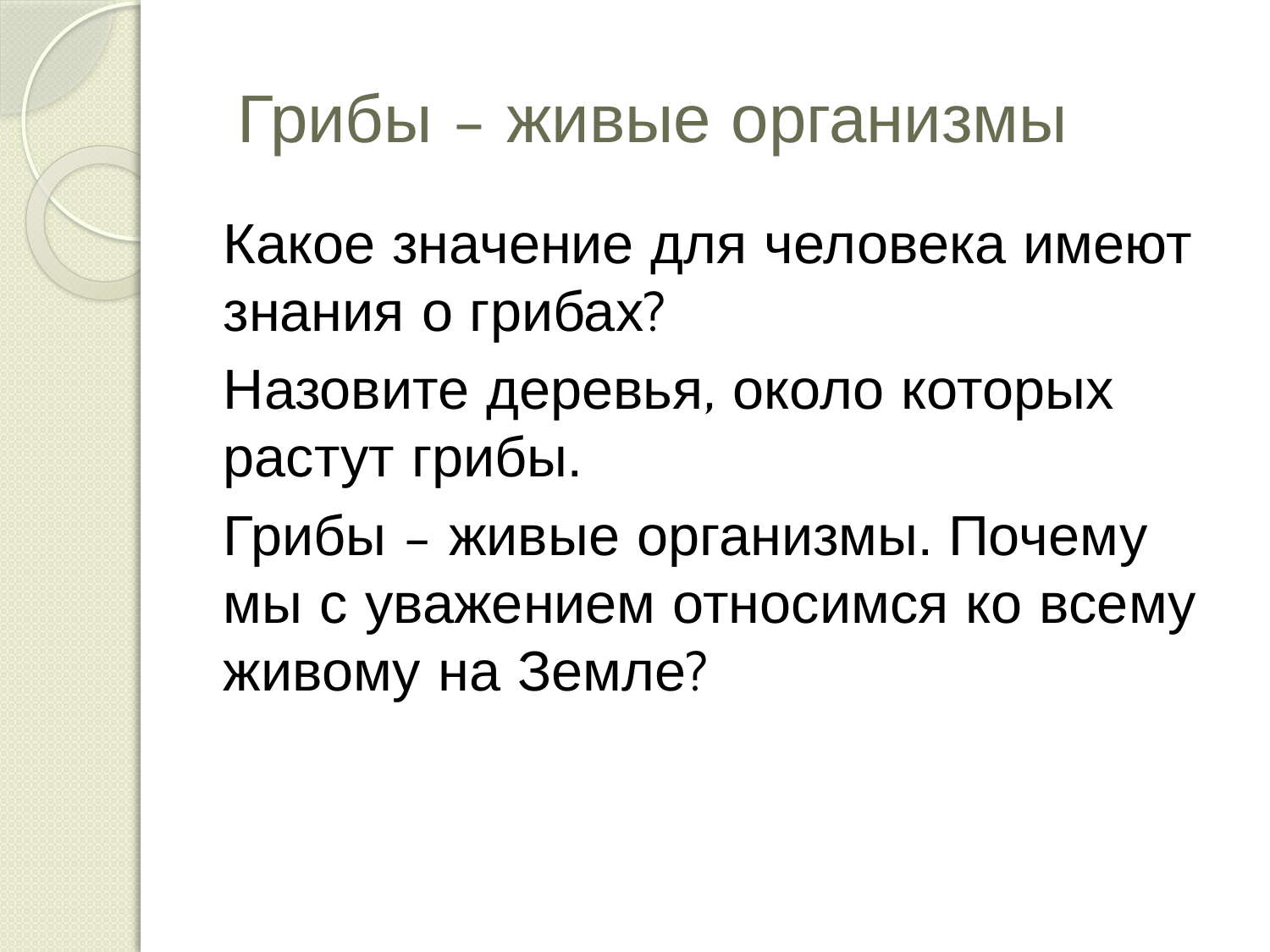

# Грибы – живые организмы
Какое значение для человека имеют знания о грибах?
Назовите деревья, около которых растут грибы.
Грибы – живые организмы. Почему мы с уважением относимся ко всему живому на Земле?